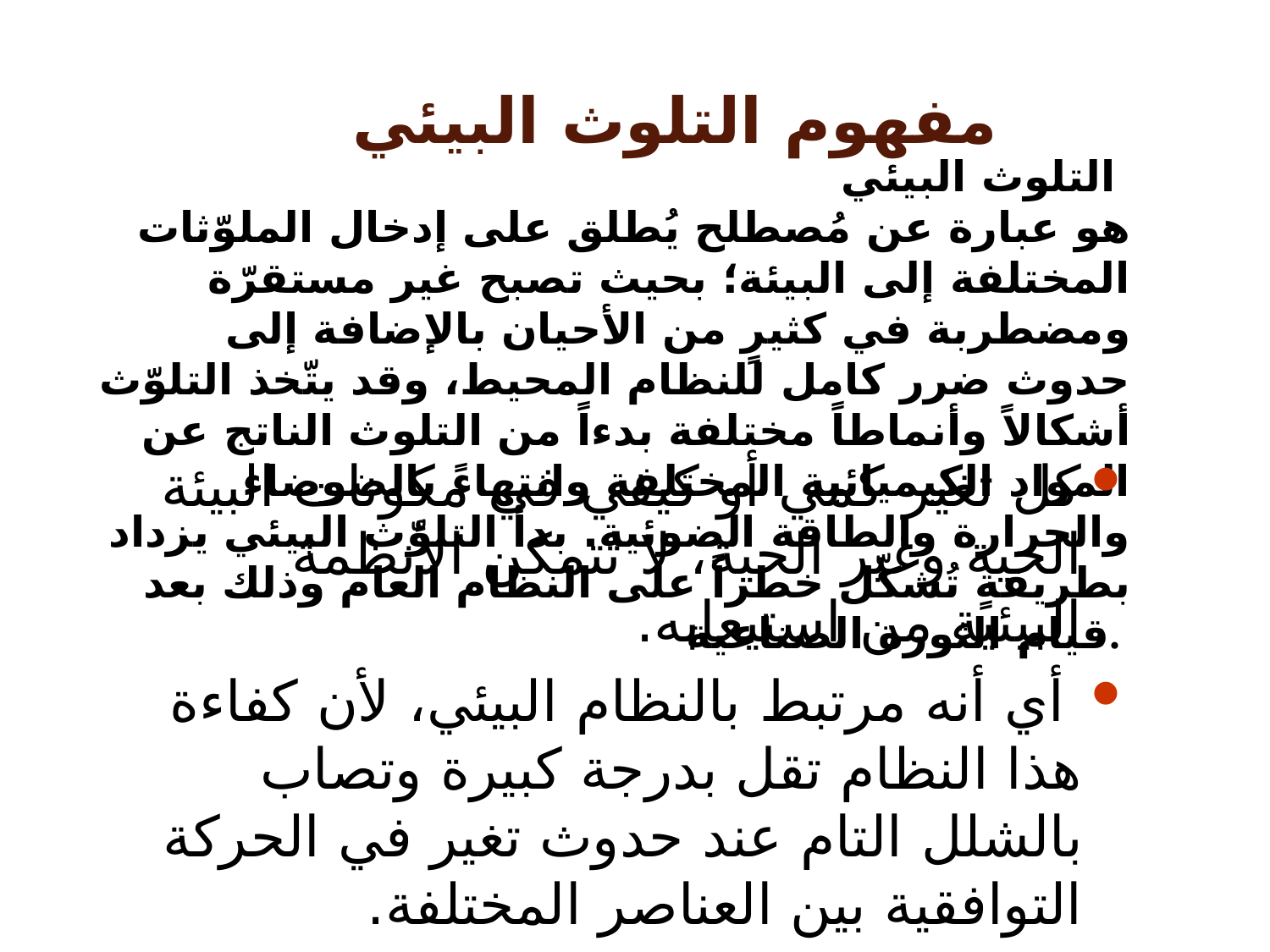

مفهوم التلوث البيئي
التلوث البيئي
هو عبارة عن مُصطلح يُطلق على إدخال الملوّثات المختلفة إلى البيئة؛ بحيث تصبح غير مستقرّة ومضطربة في كثيرٍ من الأحيان بالإضافة إلى حدوث ضرر كامل للنظام المحيط، وقد يتّخذ التلوّث أشكالاً وأنماطاً مختلفة بدءاً من التلوث الناتج عن المواد الكيميائية المختلفة وانتهاءً بالضوضاء والحرارة والطاقة الضوئية. بدأ التلوّث البيئي يزداد بطريقةٍ تُشكّل خطراً على النظام العام وذلك بعد قيام الثورة الصناعية.
كل تغير كمي أو كيفي في مكونات البيئة الحية وغير الحية، لا تتمكن الأنظمة البيئية من استيعابه.
 أي أنه مرتبط بالنظام البيئي، لأن كفاءة هذا النظام تقل بدرجة كبيرة وتصاب بالشلل التام عند حدوث تغير في الحركة التوافقية بين العناصر المختلفة.